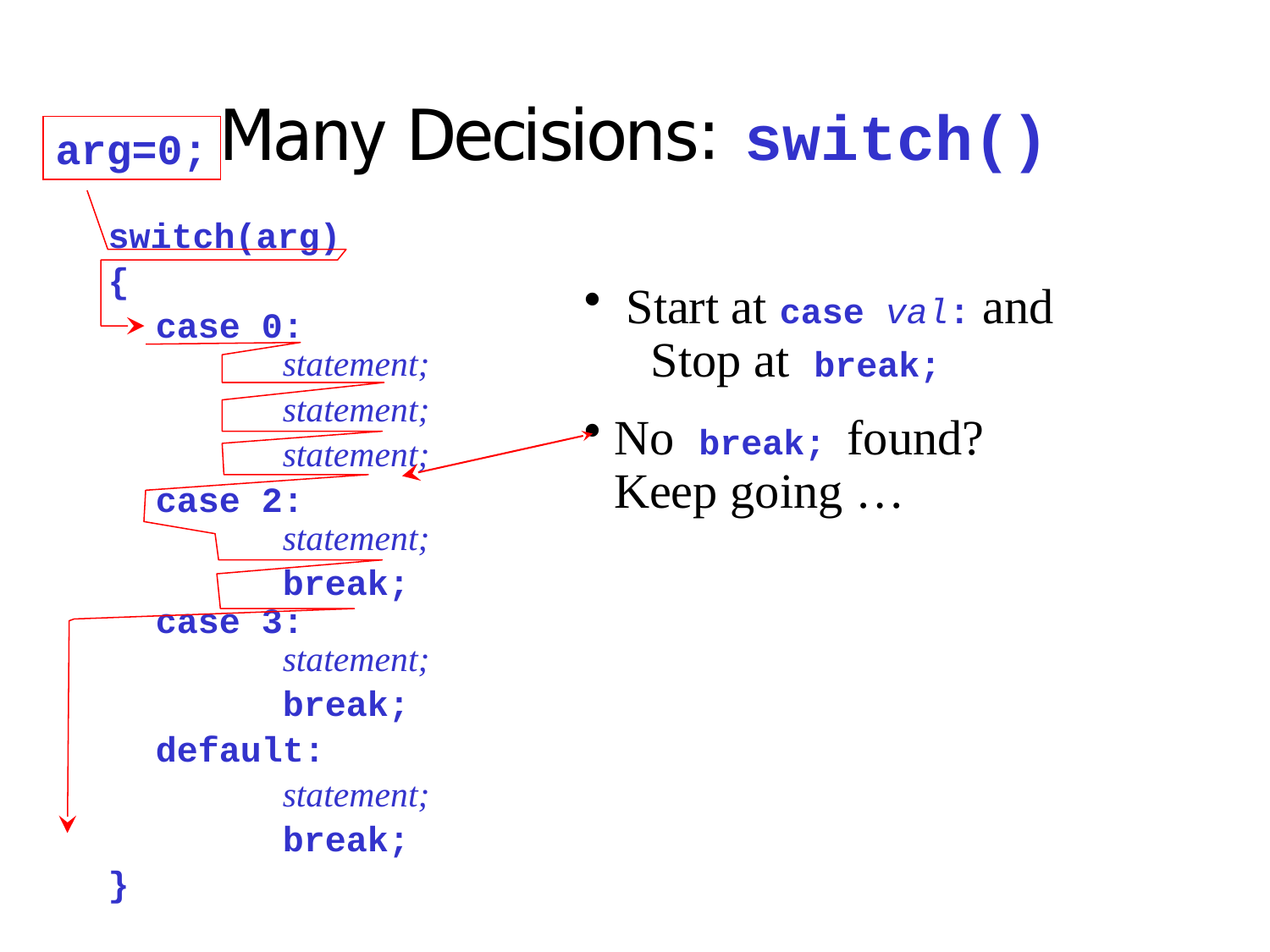

# Many Decisions: switch()
arg=0;

switch(arg)
{
	case 0: 		statement;
		statement;
		statement;
	case 2: 		statement;
		break;
case 3: 		statement;
		break;
	default:
		statement;
		break;
}
 Start at case val: and
   Stop at  break;
No  break; found?
Keep going …